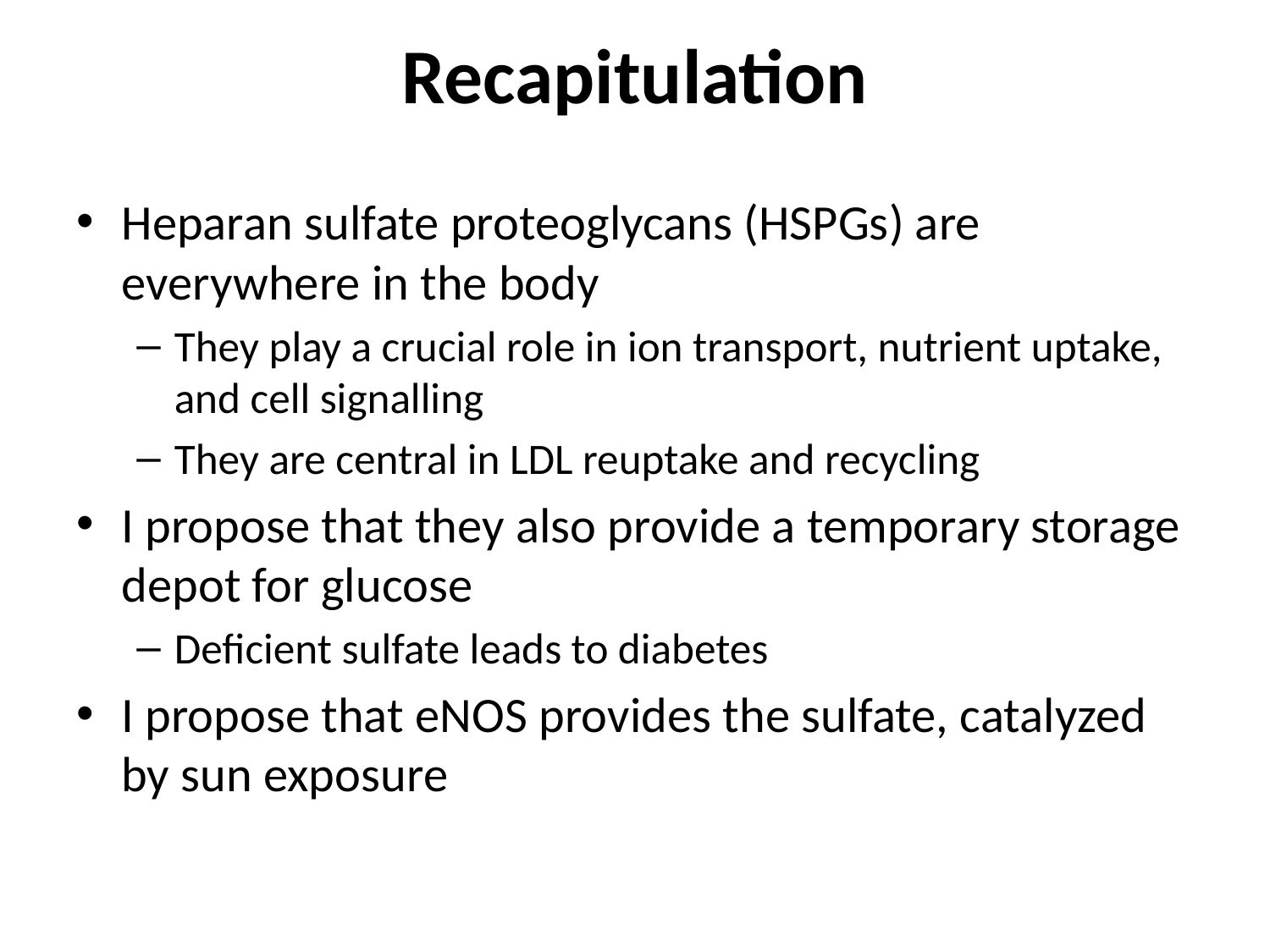

# Recapitulation
Heparan sulfate proteoglycans (HSPGs) are everywhere in the body
They play a crucial role in ion transport, nutrient uptake, and cell signalling
They are central in LDL reuptake and recycling
I propose that they also provide a temporary storage depot for glucose
Deficient sulfate leads to diabetes
I propose that eNOS provides the sulfate, catalyzed by sun exposure